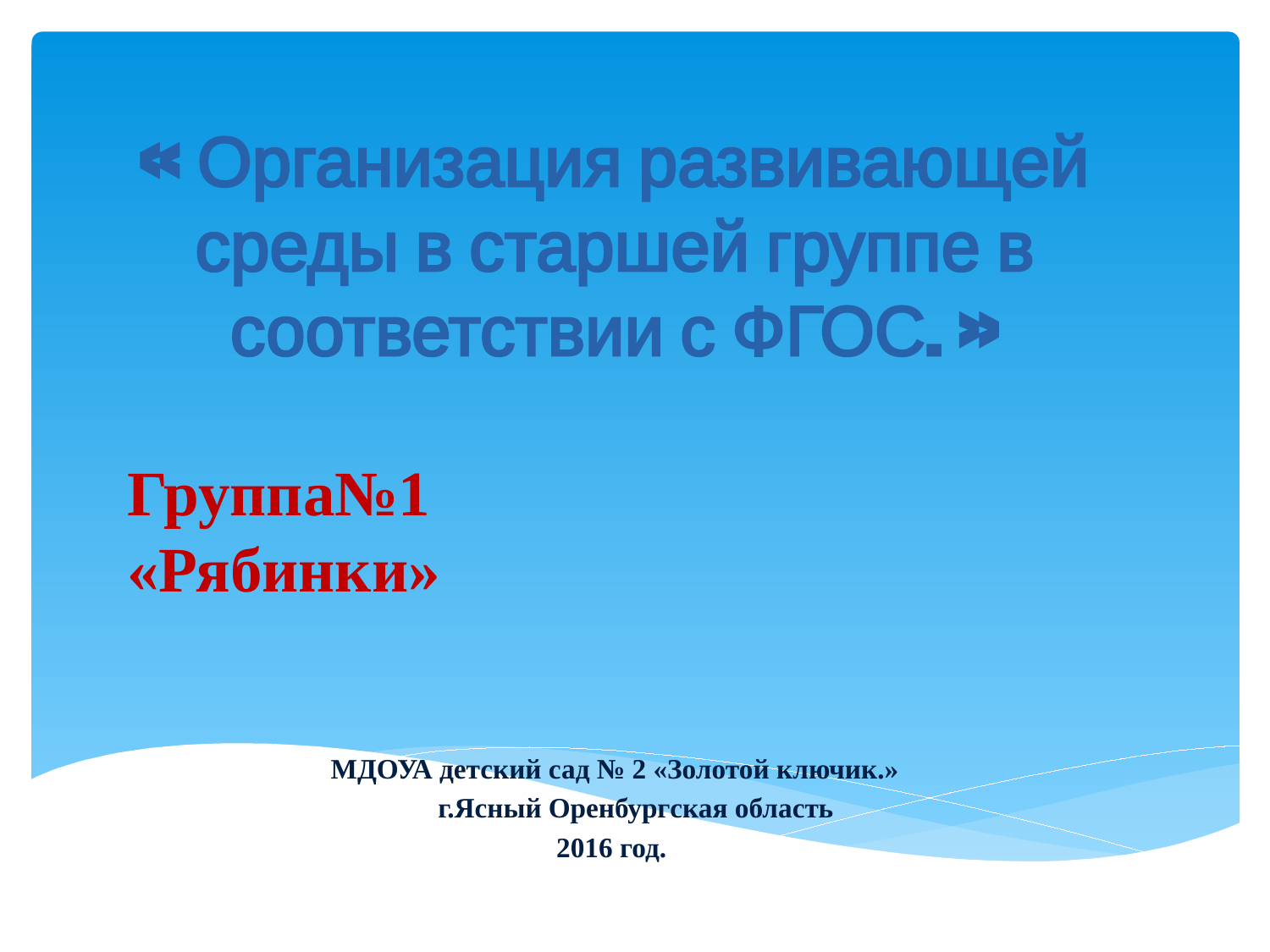

# « Организация развивающей среды в старшей группе в соответствии с ФГОС. »
Группа№1 «Рябинки»

МДОУА детский сад № 2 «Золотой ключик.»
      г.Ясный Оренбургская область
2016 год.